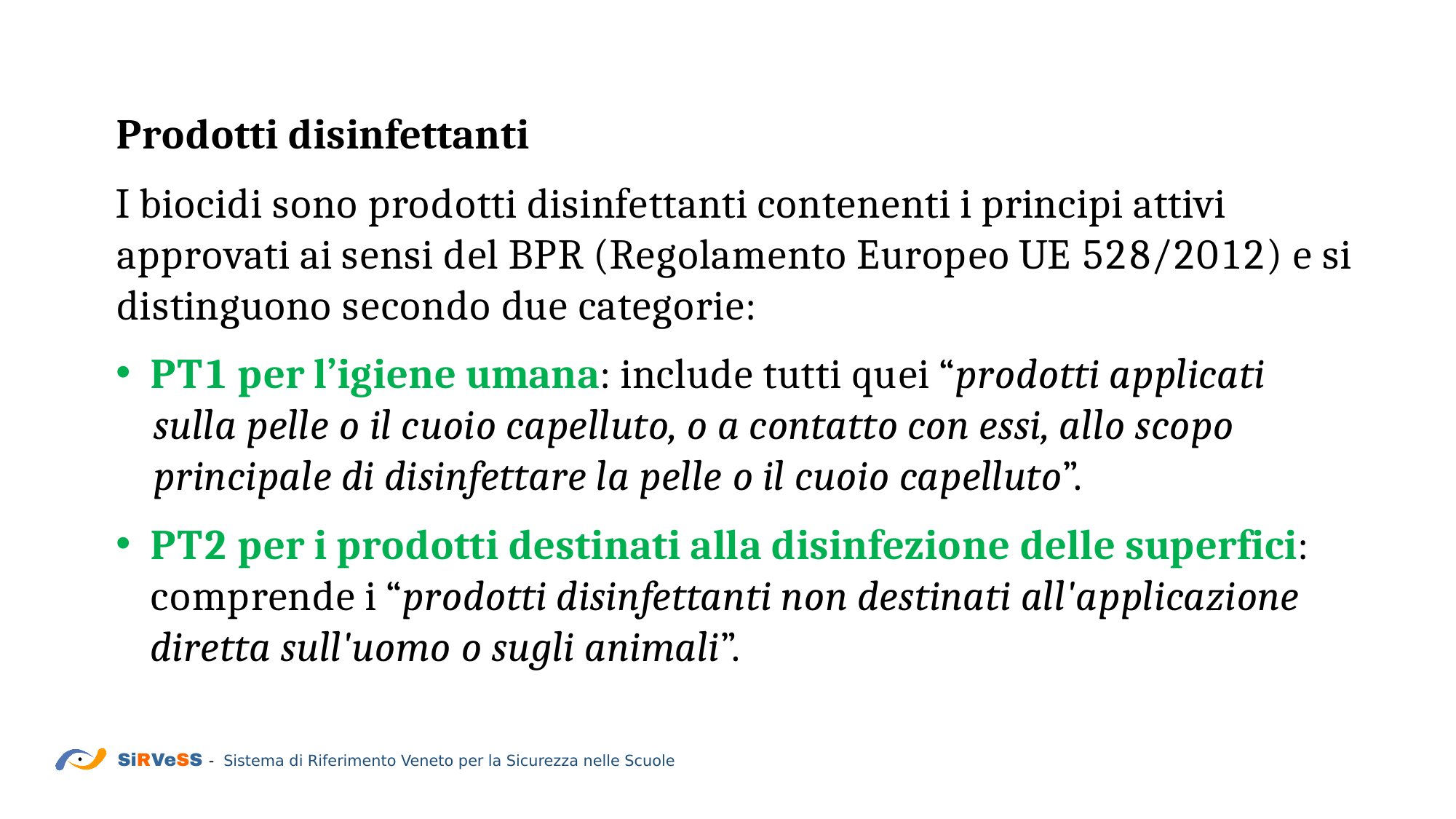

Prodotti disinfettanti

I biocidi sono prodotti disinfettanti contenenti i principi attivi approvati ai sensi del BPR (Regolamento Europeo UE 528/2012) e si distinguono secondo due categorie:

PT1 per l’igiene umana: include tutti quei “prodotti applicati
    sulla pelle o il cuoio capelluto, o a contatto con essi, allo scopo
    principale di disinfettare la pelle o il cuoio capelluto”.

PT2 per i prodotti destinati alla disinfezione delle superfici: comprende i “prodotti disinfettanti non destinati all'applicazione diretta sull'uomo o sugli animali”.